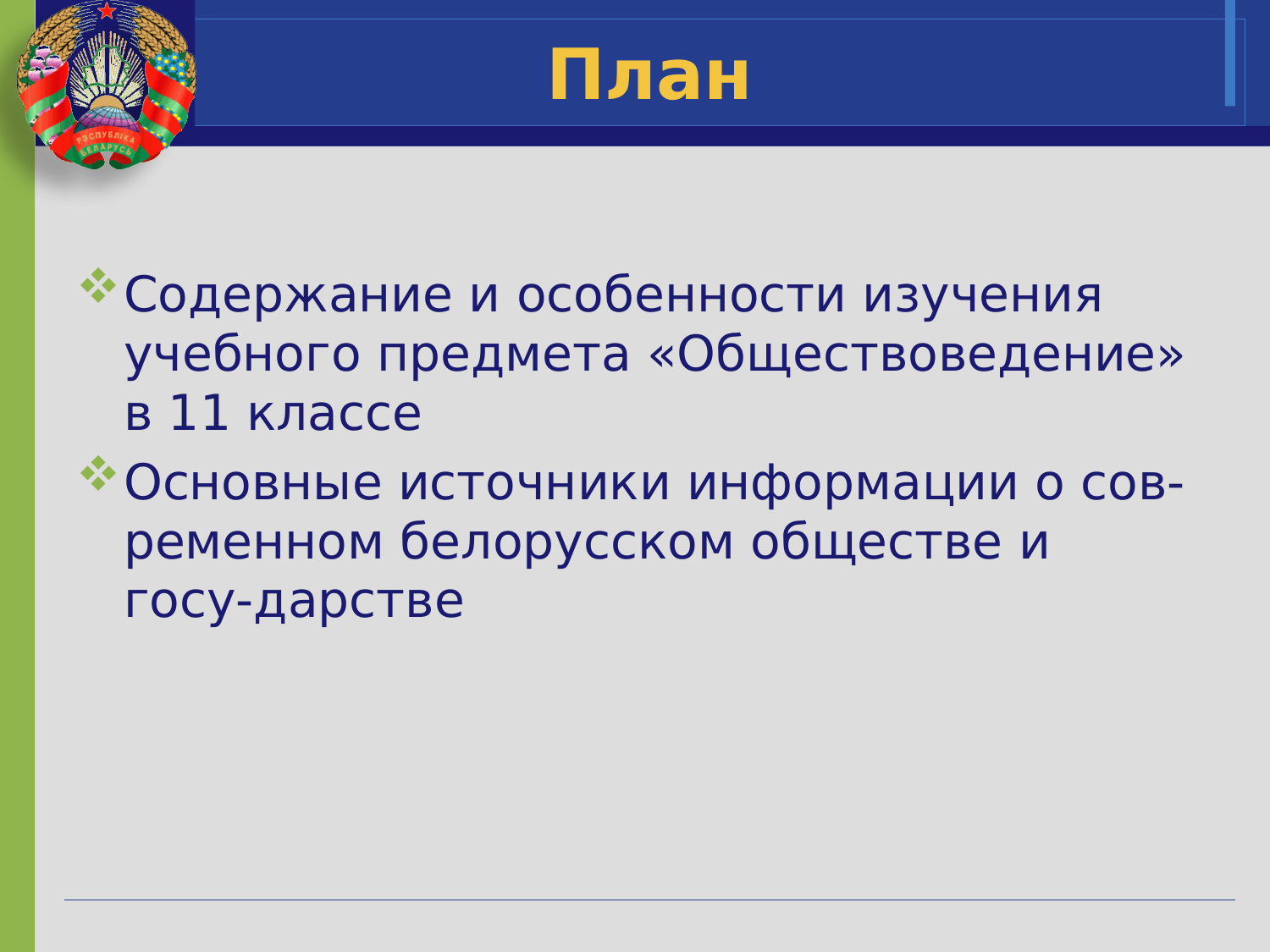

# План
Содержание и особенности изучения учебного предмета «Обществоведение» в 11 классе
Основные источники информации о сов-ременном белорусском обществе и госу-дарстве